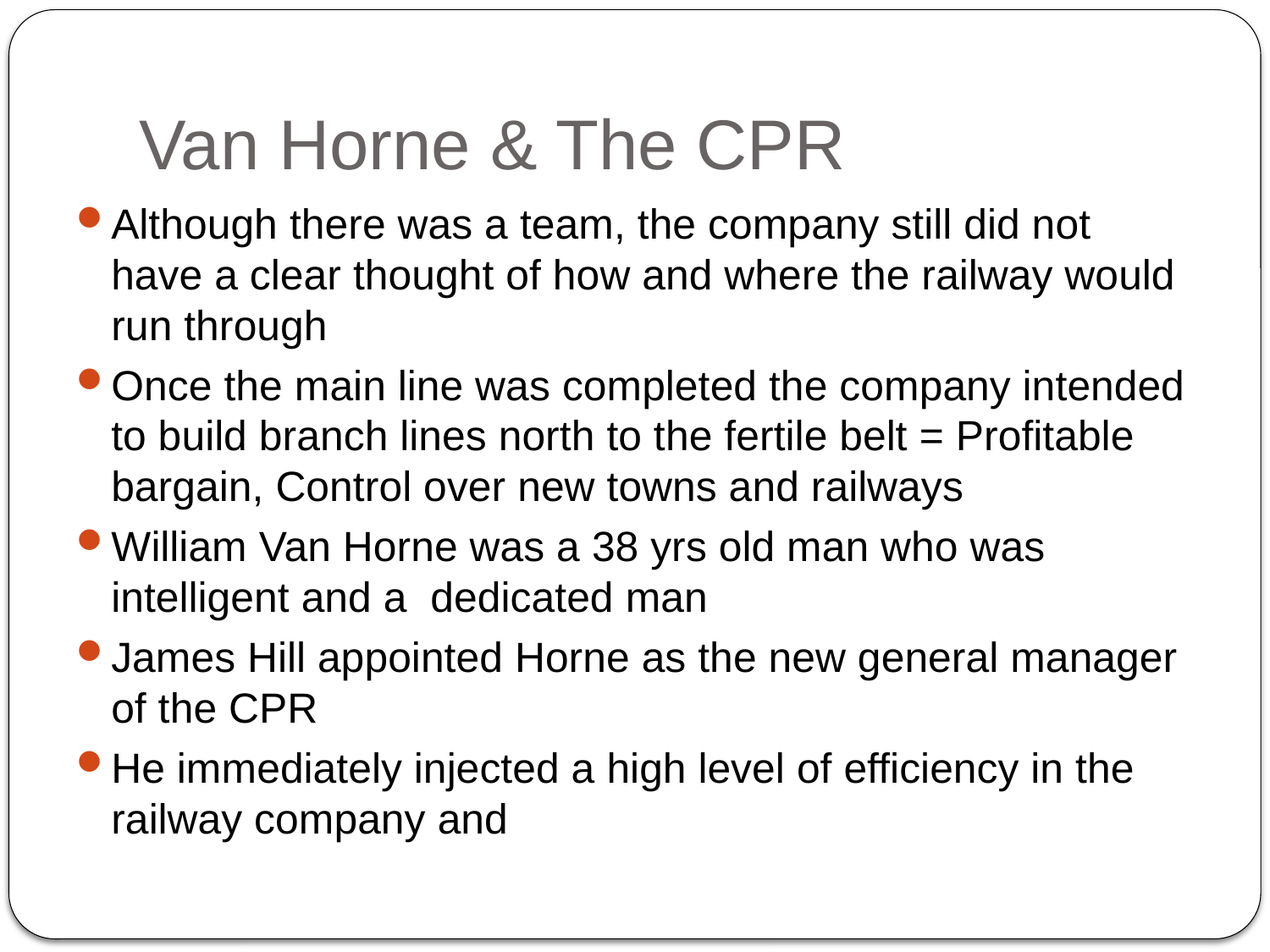

# Van Horne & The CPR
Although there was a team, the company still did not have a clear thought of how and where the railway would run through
Once the main line was completed the company intended to build branch lines north to the fertile belt = Profitable bargain, Control over new towns and railways
William Van Horne was a 38 yrs old man who was intelligent and a  dedicated man
James Hill appointed Horne as the new general manager of the CPR
He immediately injected a high level of efficiency in the railway company and